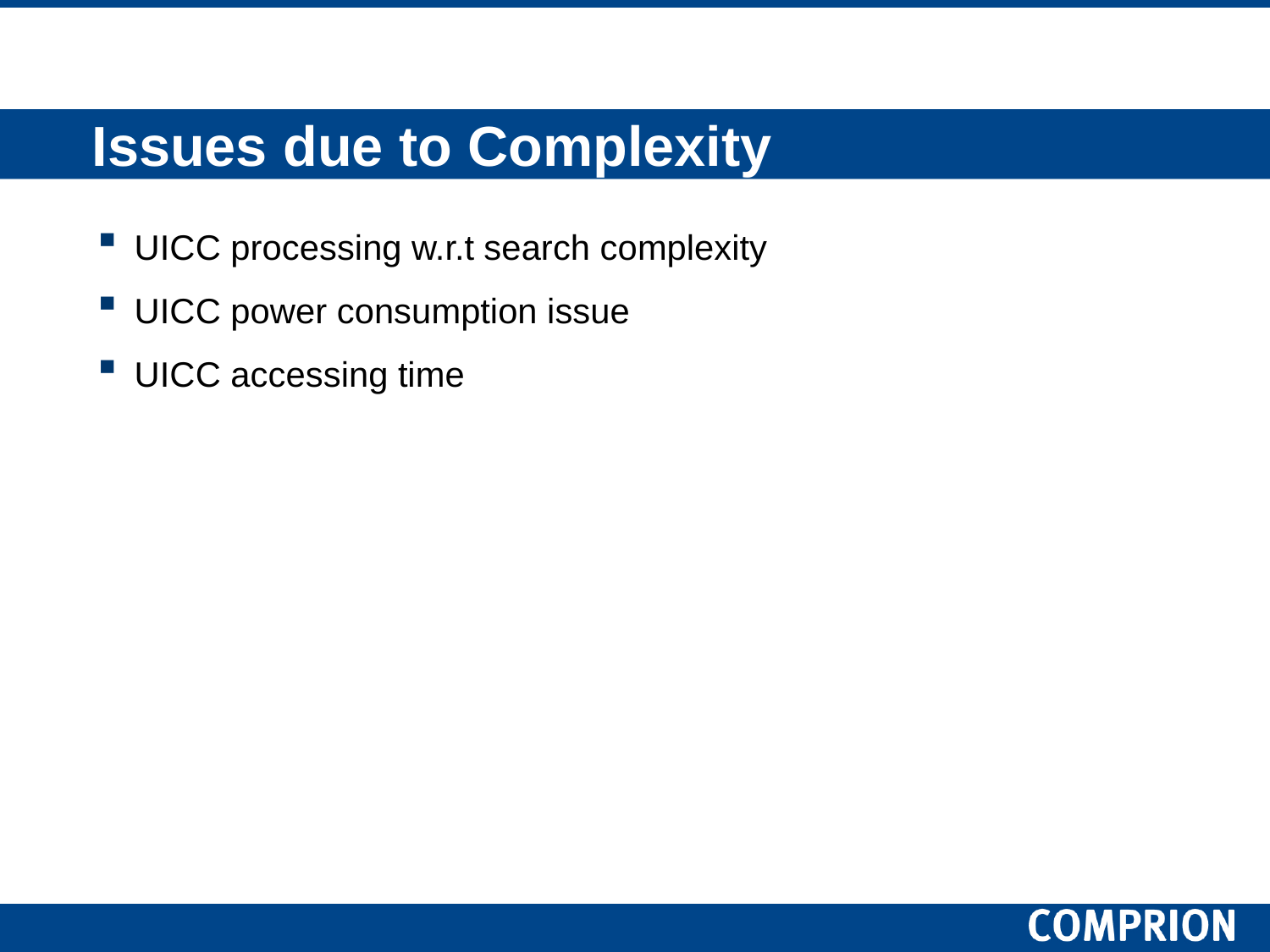

# Issues due to Complexity
UICC processing w.r.t search complexity
UICC power consumption issue
UICC accessing time